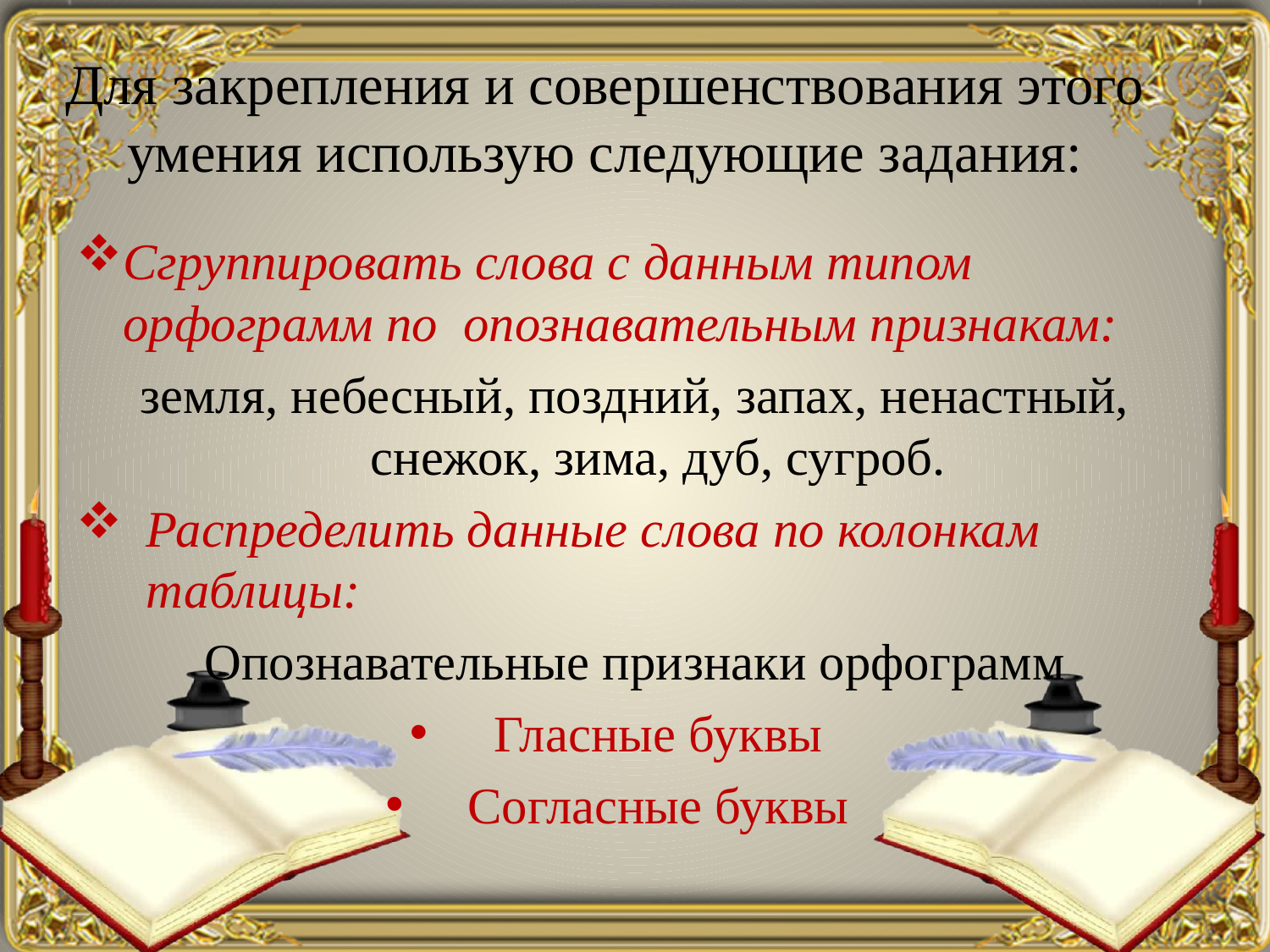

# Для закрепления и совершенствования этого умения использую следующие задания:
Сгруппировать слова с данным типом орфограмм по  опознавательным признакам:
земля, небесный, поздний, запах, ненастный, снежок, зима, дуб, сугроб.
Распределить данные слова по колонкам таблицы:
Опознавательные признаки орфограмм
Гласные буквы
Согласные буквы